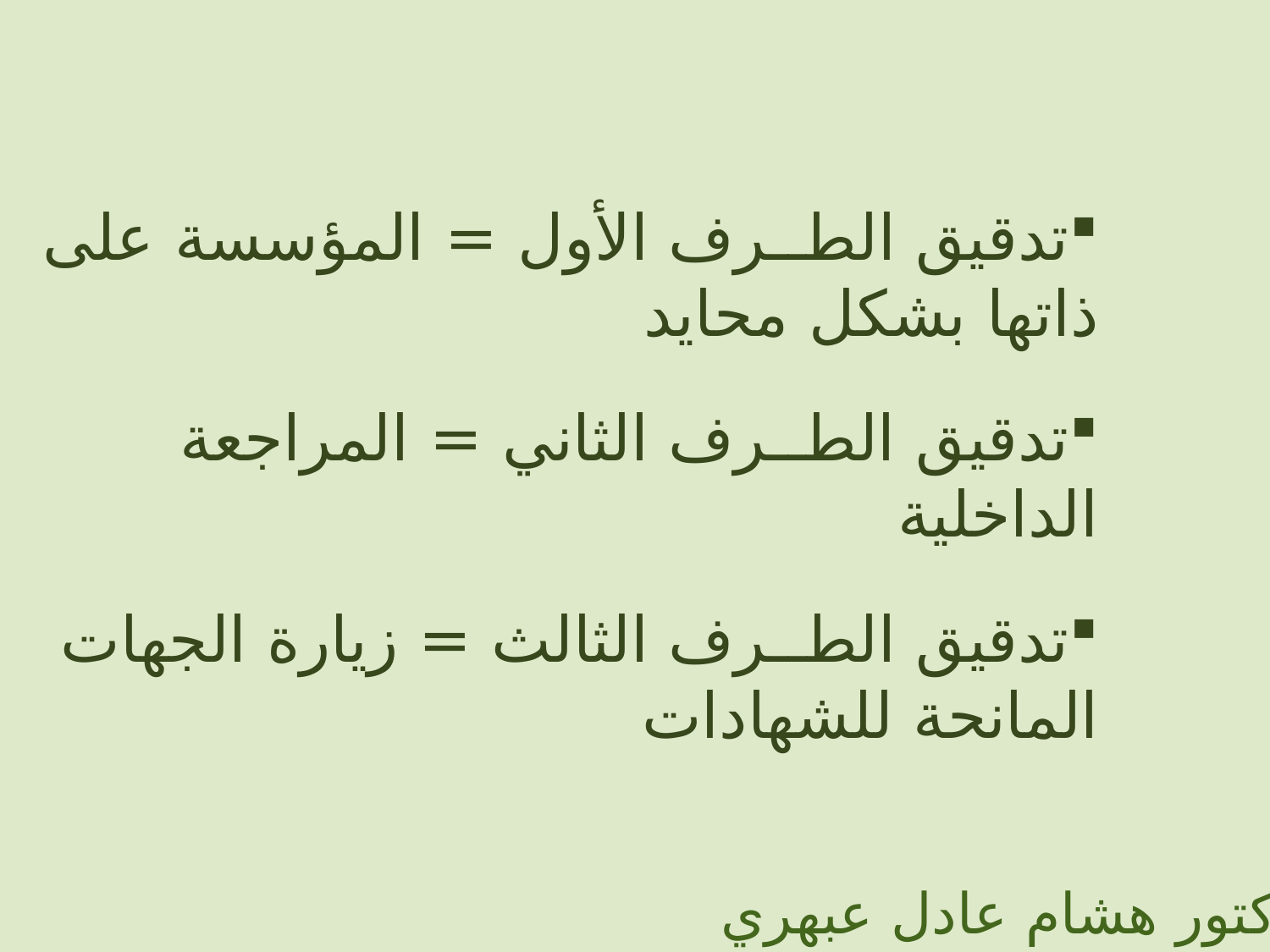

تدقيق الطــرف الأول = المؤسسة على ذاتها بشكل محايد
تدقيق الطــرف الثاني = المراجعة الداخلية
تدقيق الطــرف الثالث = زيارة الجهات المانحة للشهادات
الدكتور هشام عادل عبهري